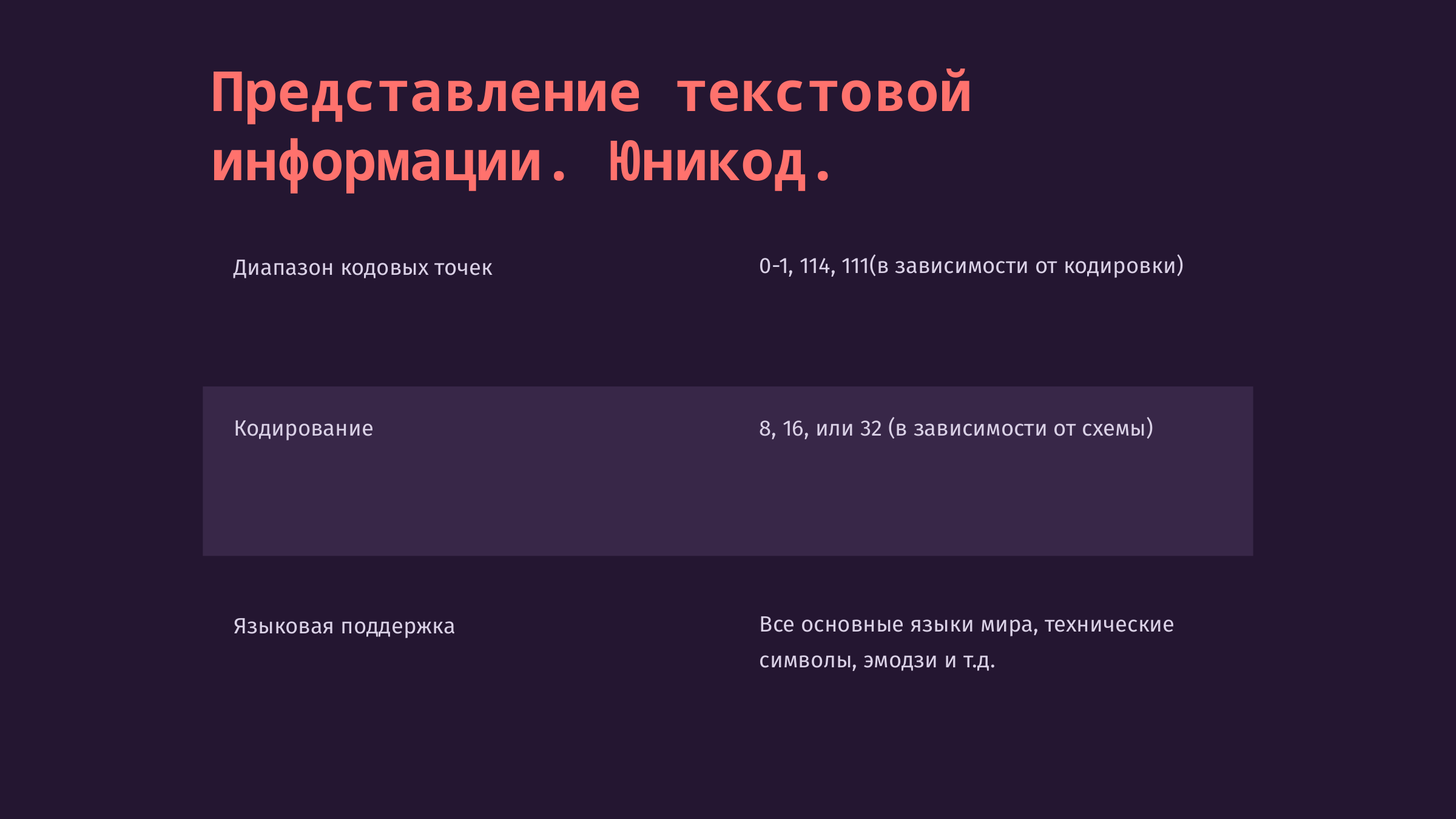

Представление текстовой информации. Юникод.
0-1, 114, 111(в зависимости от кодировки)
Диапазон кодовых точек

Кодирование
8, 16, или 32 (в зависимости от схемы)
Все основные языки мира, технические символы, эмодзи и т.д.
Языковая поддержка